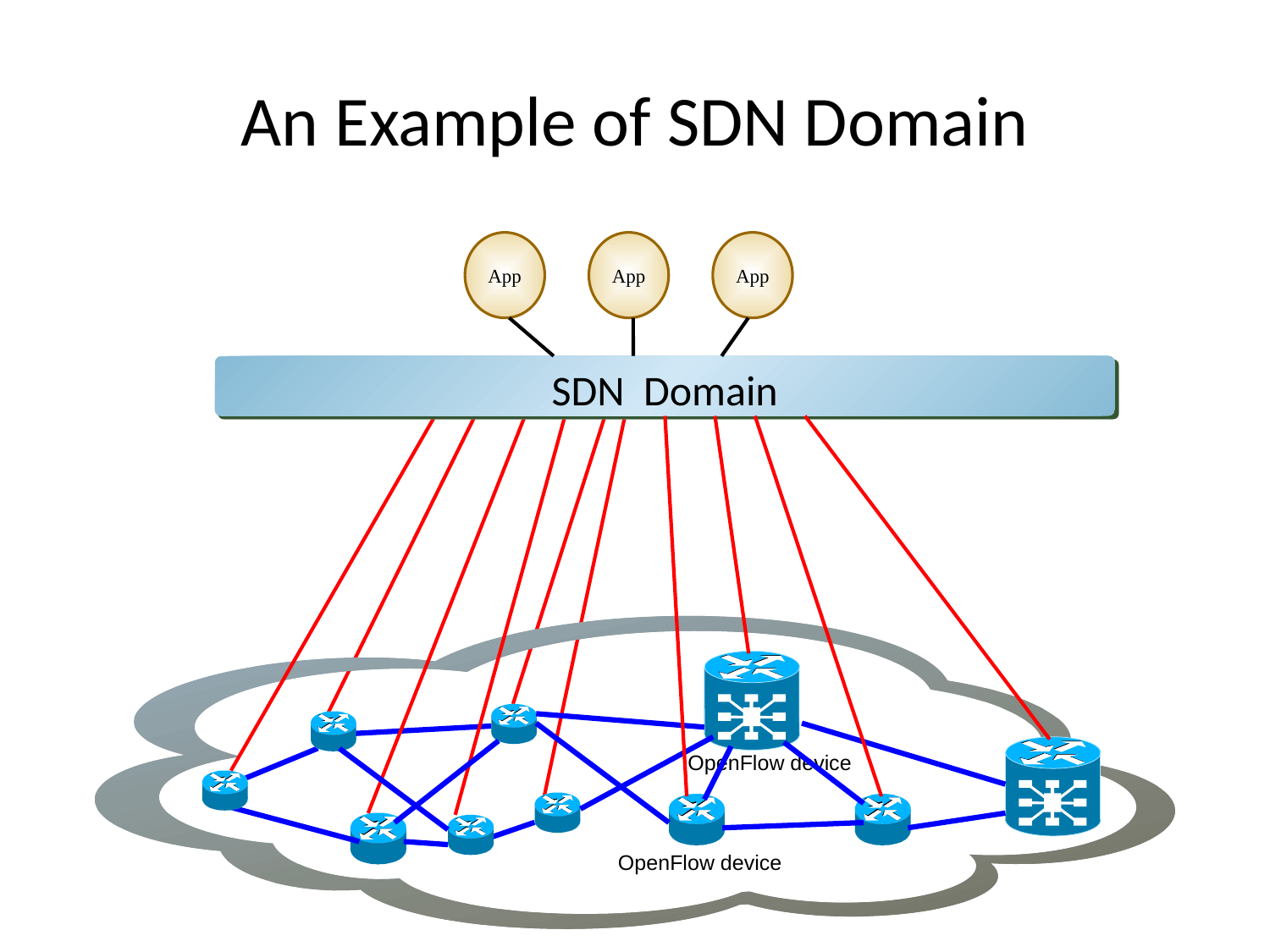

# An Example of SDN Domain
App
App
App

SDN  Domain

OpenFlow device

OpenFlow device